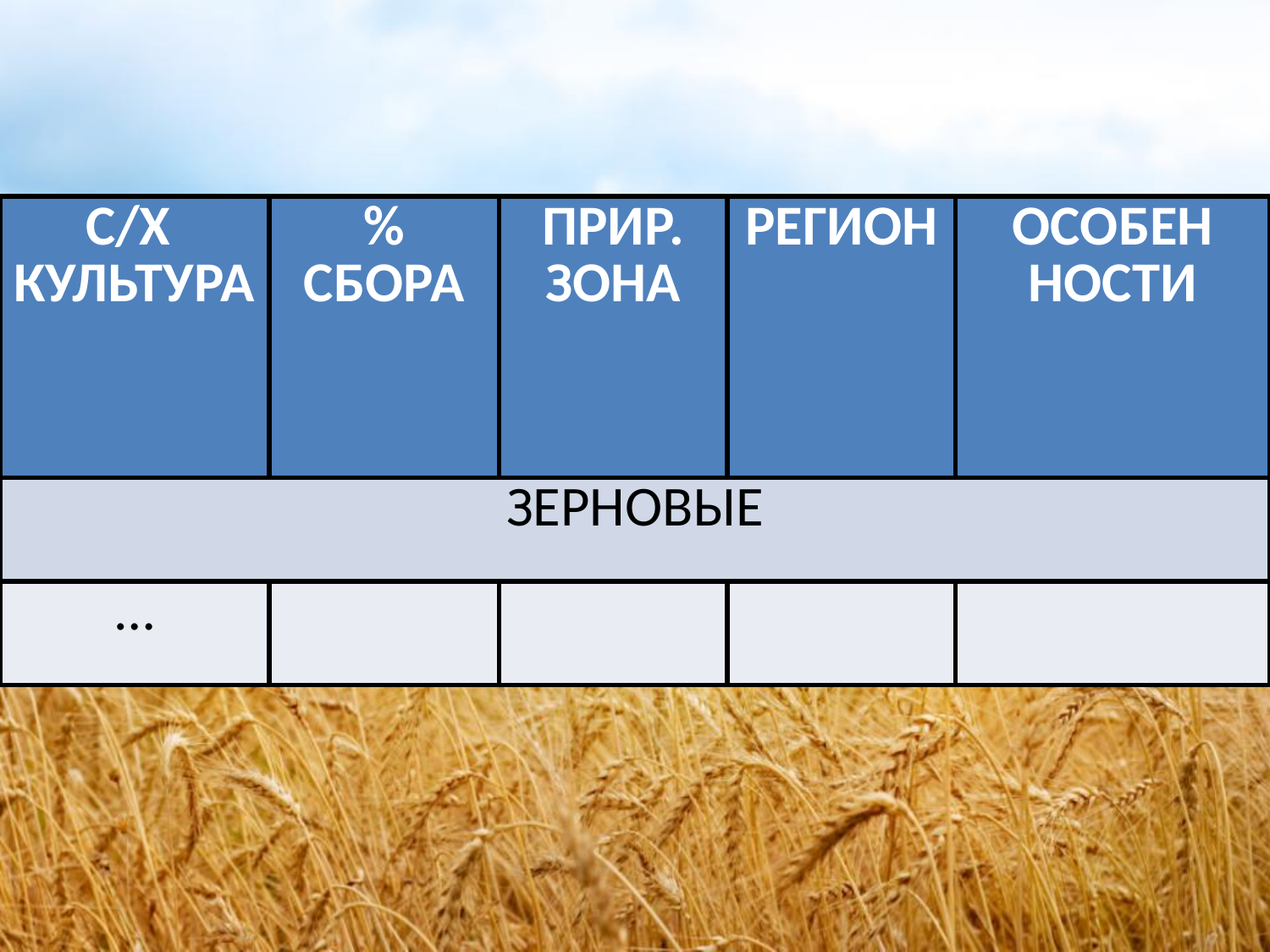

| С/Х КУЛЬТУРА | % СБОРА | ПРИР. ЗОНА | РЕГИОН | ОСОБЕН НОСТИ |
| --- | --- | --- | --- | --- |
| ЗЕРНОВЫЕ |  |  |  |  |
| … |  |  |  |  |